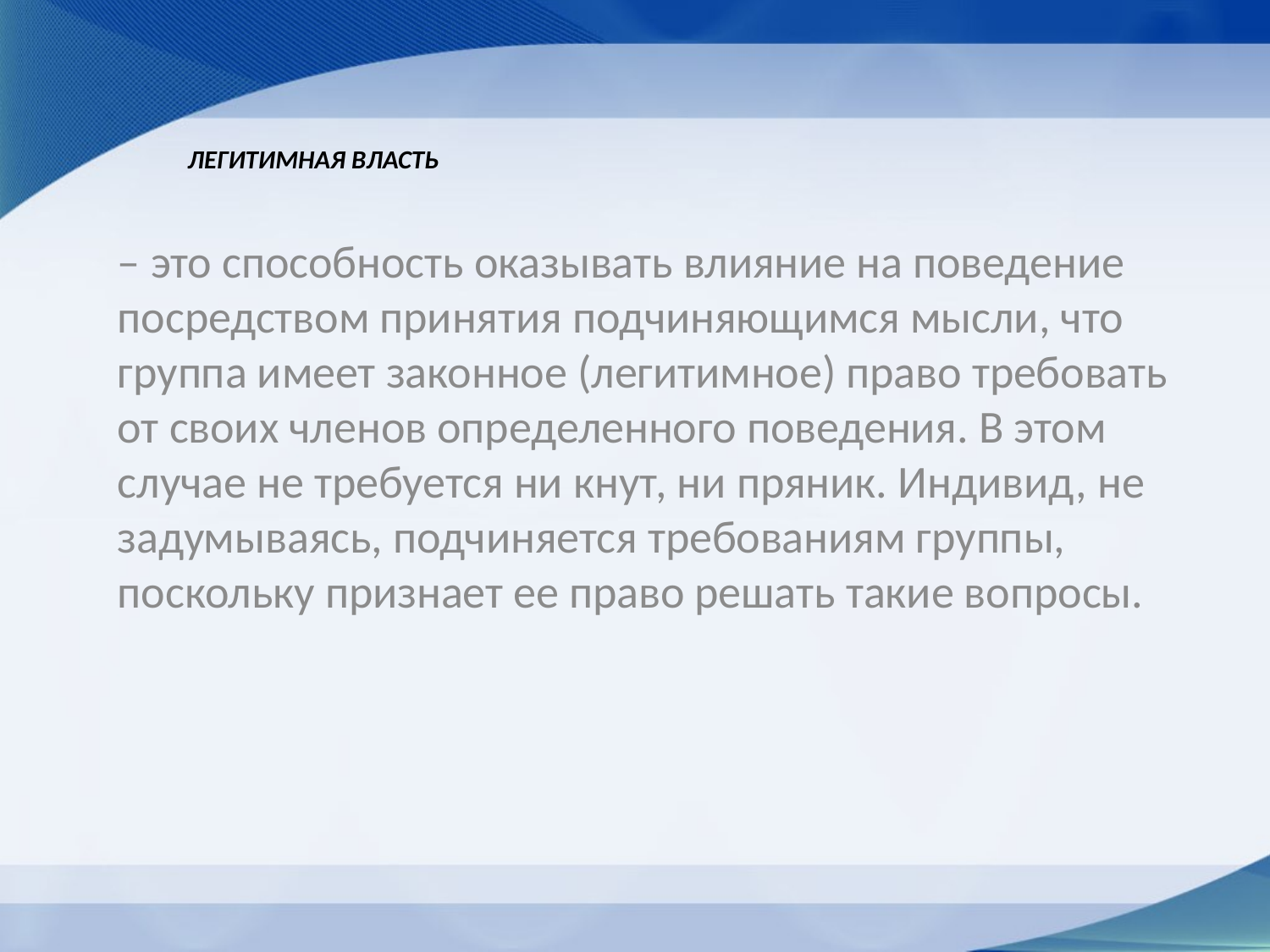

# Легитимная власть
– это способность оказывать влияние на поведение посредством принятия подчиняющимся мысли, что группа имеет законное (легитимное) право требовать от своих членов определенного поведения. В этом случае не требуется ни кнут, ни пряник. Индивид, не задумываясь, подчиняется требованиям группы, поскольку признает ее право решать такие вопросы.